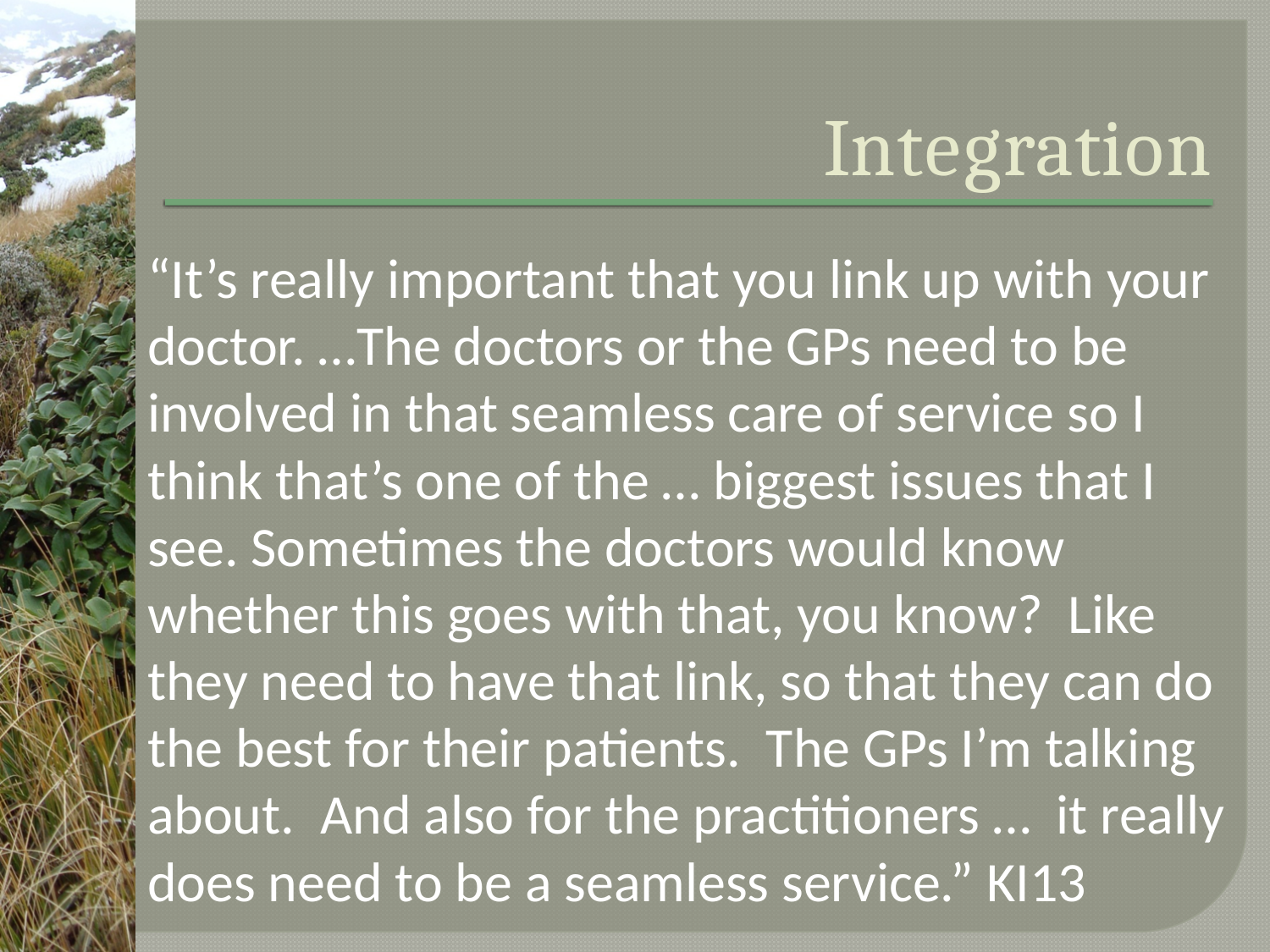

# Integration
“It’s really important that you link up with your doctor. …The doctors or the GPs need to be involved in that seamless care of service so I think that’s one of the … biggest issues that I see. Sometimes the doctors would know whether this goes with that, you know?  Like they need to have that link, so that they can do the best for their patients.  The GPs I’m talking about.  And also for the practitioners …  it really does need to be a seamless service.” KI13